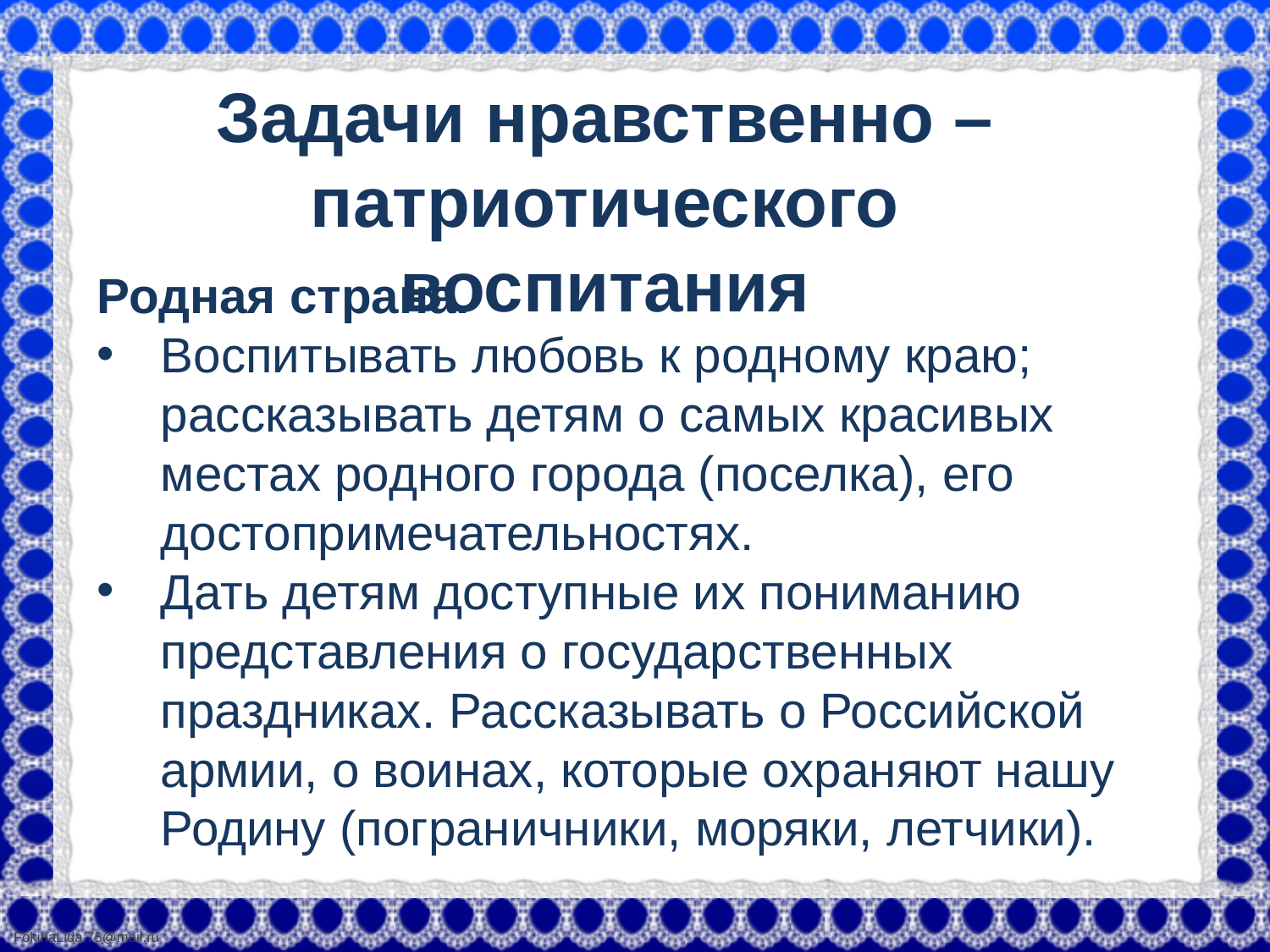

Задачи нравственно – патриотического воспитания

Родная страна.
Воспитывать любовь к родному краю; рассказывать детям о самых красивых местах родного города (поселка), его достопримечательностях.
Дать детям доступные их пониманию представления о государственных праздниках. Рассказывать о Российской армии, о воинах, которые охраняют нашу Родину (пограничники, моряки, летчики).